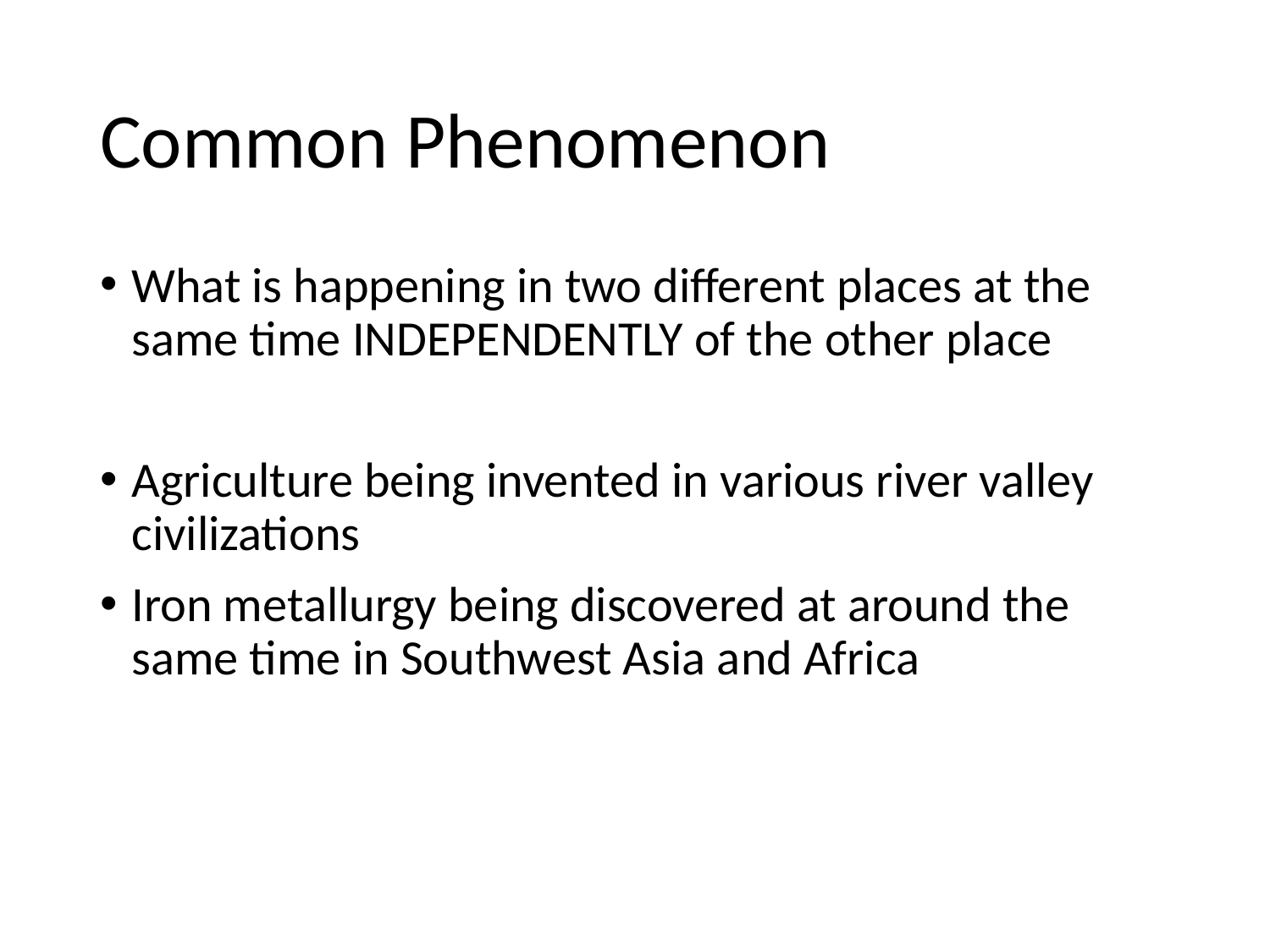

# Common Phenomenon
What is happening in two different places at the same time INDEPENDENTLY of the other place

Agriculture being invented in various river valley civilizations
Iron metallurgy being discovered at around the same time in Southwest Asia and Africa